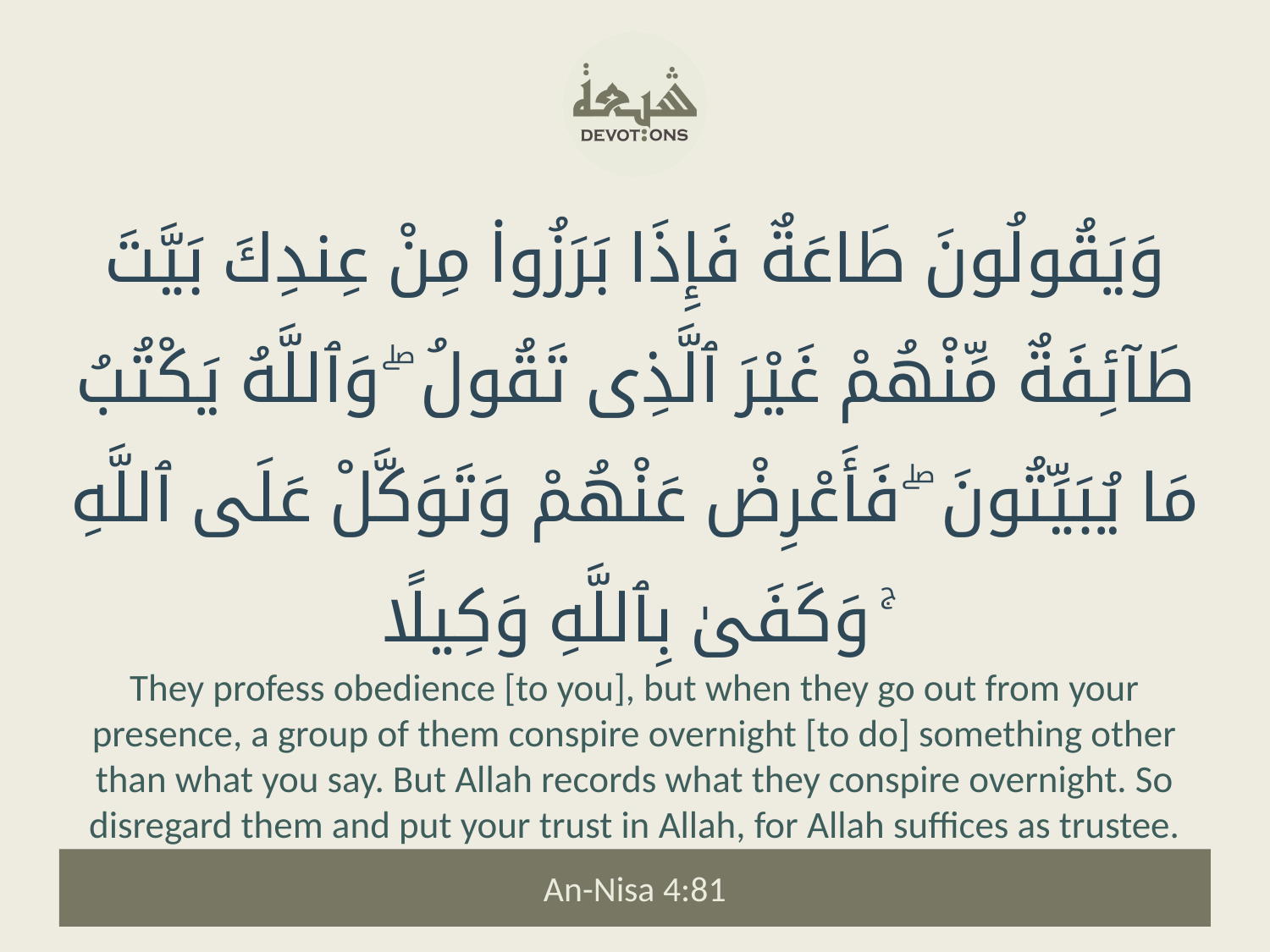

وَيَقُولُونَ طَاعَةٌ فَإِذَا بَرَزُوا۟ مِنْ عِندِكَ بَيَّتَ طَآئِفَةٌ مِّنْهُمْ غَيْرَ ٱلَّذِى تَقُولُ ۖ وَٱللَّهُ يَكْتُبُ مَا يُبَيِّتُونَ ۖ فَأَعْرِضْ عَنْهُمْ وَتَوَكَّلْ عَلَى ٱللَّهِ ۚ وَكَفَىٰ بِٱللَّهِ وَكِيلًا
They profess obedience [to you], but when they go out from your presence, a group of them conspire overnight [to do] something other than what you say. But Allah records what they conspire overnight. So disregard them and put your trust in Allah, for Allah suffices as trustee.
An-Nisa 4:81